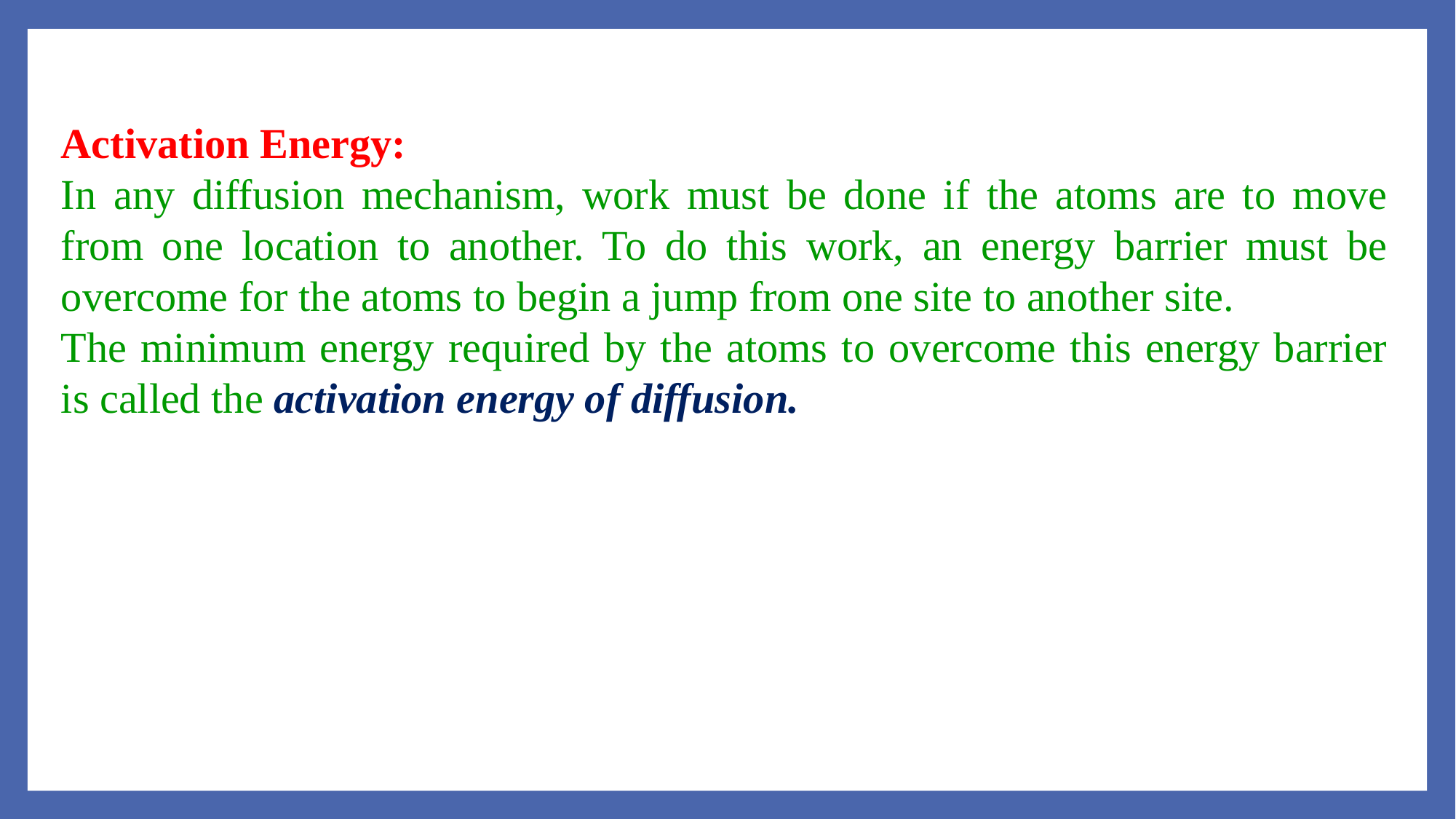

Activation Energy:
In any diffusion mechanism, work must be done if the atoms are to move from one location to another. To do this work, an energy barrier must be overcome for the atoms to begin a jump from one site to another site.
The minimum energy required by the atoms to overcome this energy barrier is called the activation energy of diffusion.